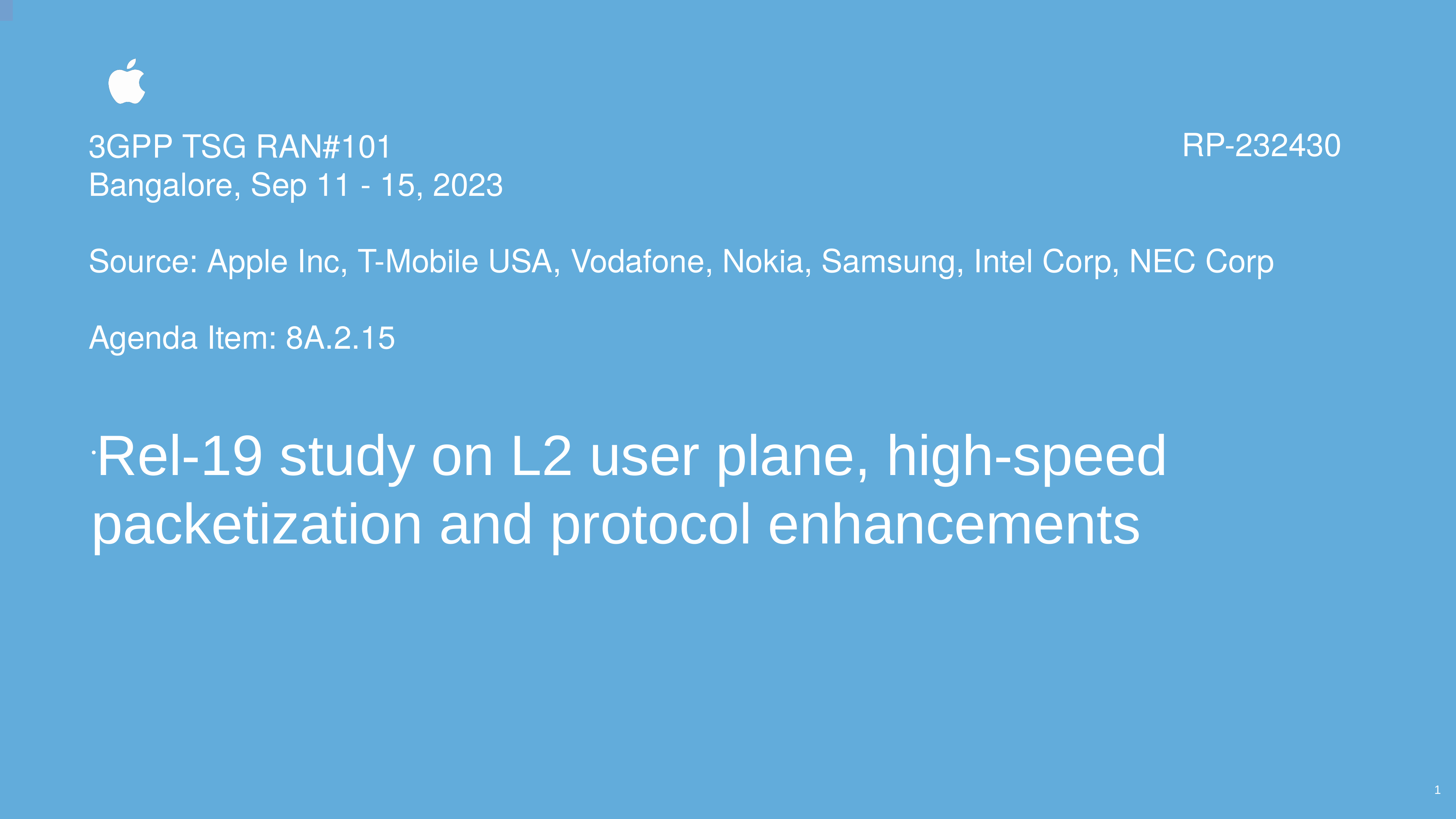

RP-232430
3GPP TSG RAN#101
Bangalore, Sep 11 - 15, 2023

Source: Apple Inc, T-Mobile USA, Vodafone, Nokia, Samsung, Intel Corp, NEC Corp

Agenda Item: 8A.2.15

Rel-19 study on L2 user plane, high-speed packetization and protocol enhancements

1